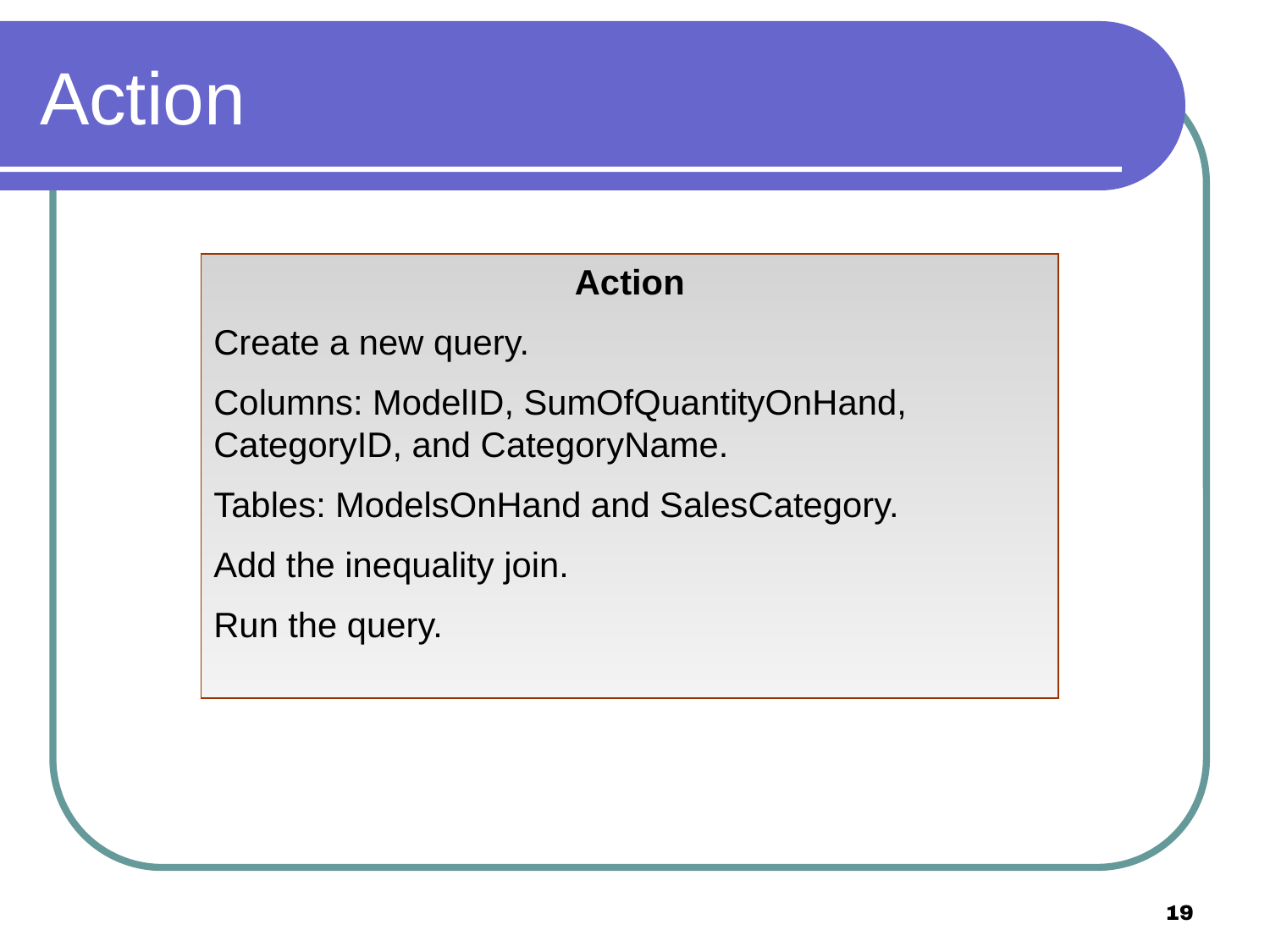

# Action
Action
Create a new query.
Columns: ModelID, SumOfQuantityOnHand, CategoryID, and CategoryName.
Tables: ModelsOnHand and SalesCategory.
Add the inequality join.
Run the query.
19